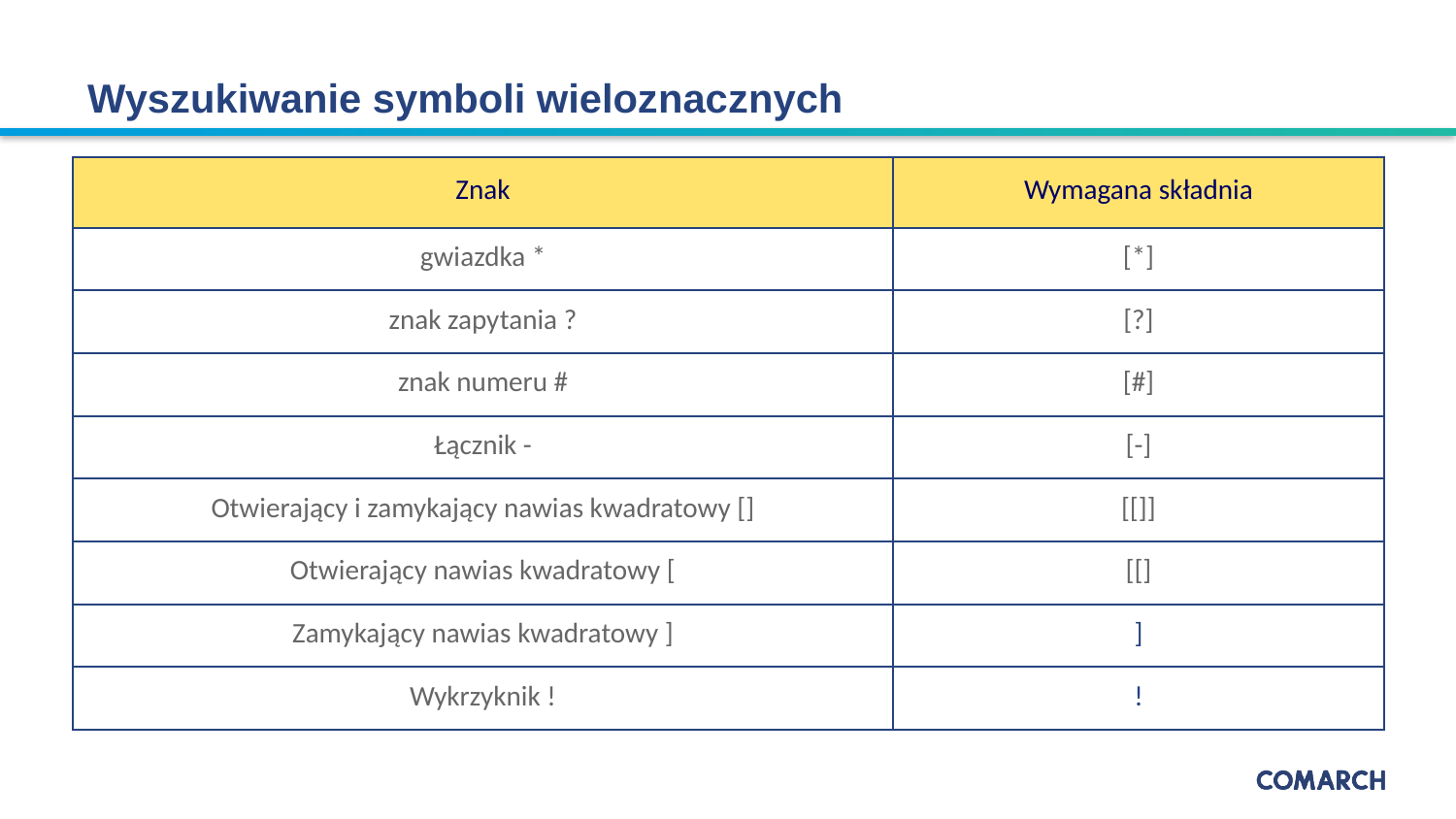

# Wyszukiwanie symboli wieloznacznych
| Znak | Wymagana składnia |
| --- | --- |
| gwiazdka \* | [\*] |
| znak zapytania ? | [?] |
| znak numeru # | [#] |
| Łącznik - | [-] |
| Otwierający i zamykający nawias kwadratowy [] | [[]] |
| Otwierający nawias kwadratowy [ | [[] |
| Zamykający nawias kwadratowy ] | ] |
| Wykrzyknik ! | ! |